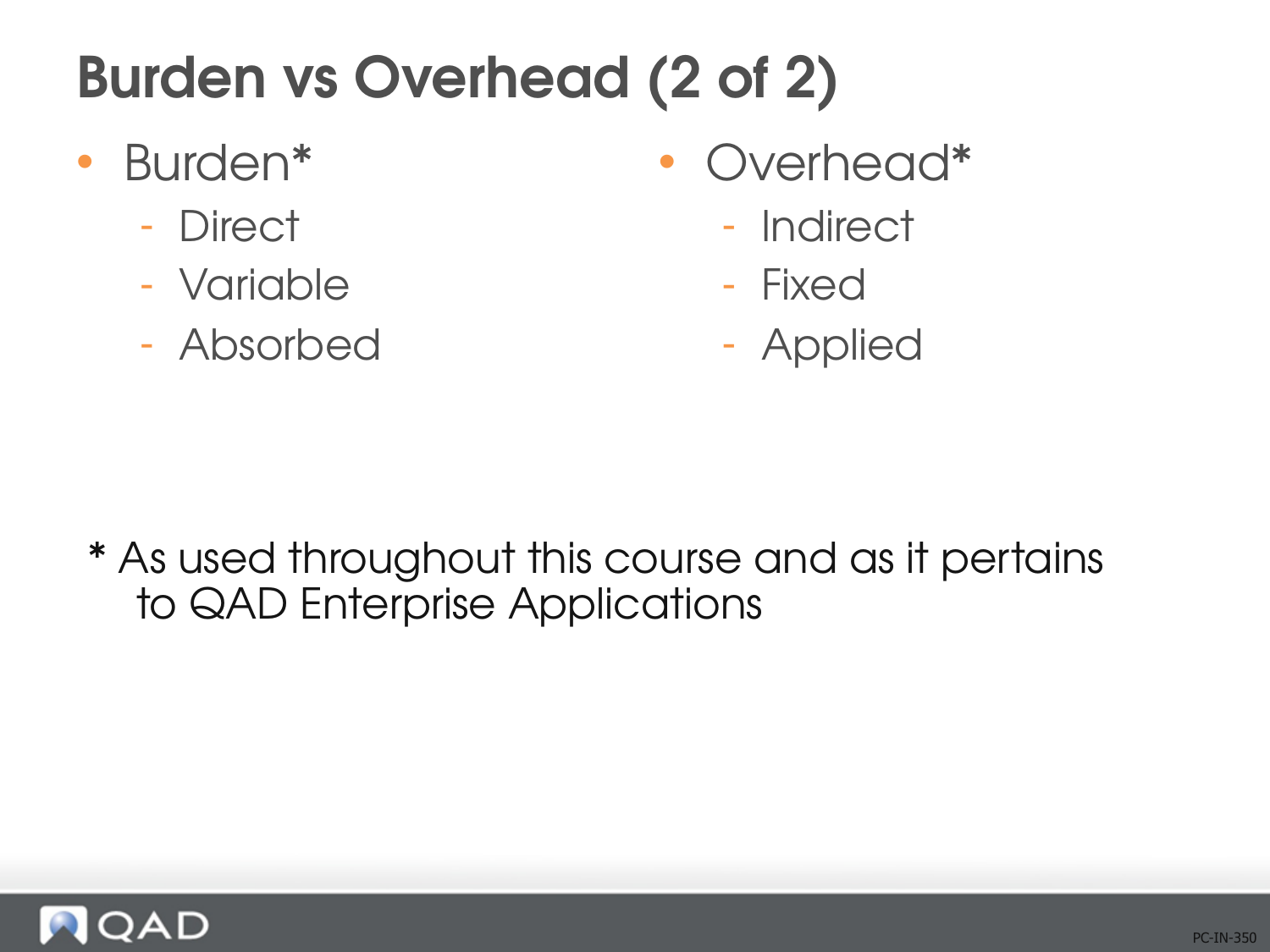

# Burden vs Overhead (2 of 2)
Burden*
Direct
Variable
Absorbed
Overhead*
Indirect
Fixed
Applied
* As used throughout this course and as it pertains to QAD Enterprise Applications
PC-IN-350